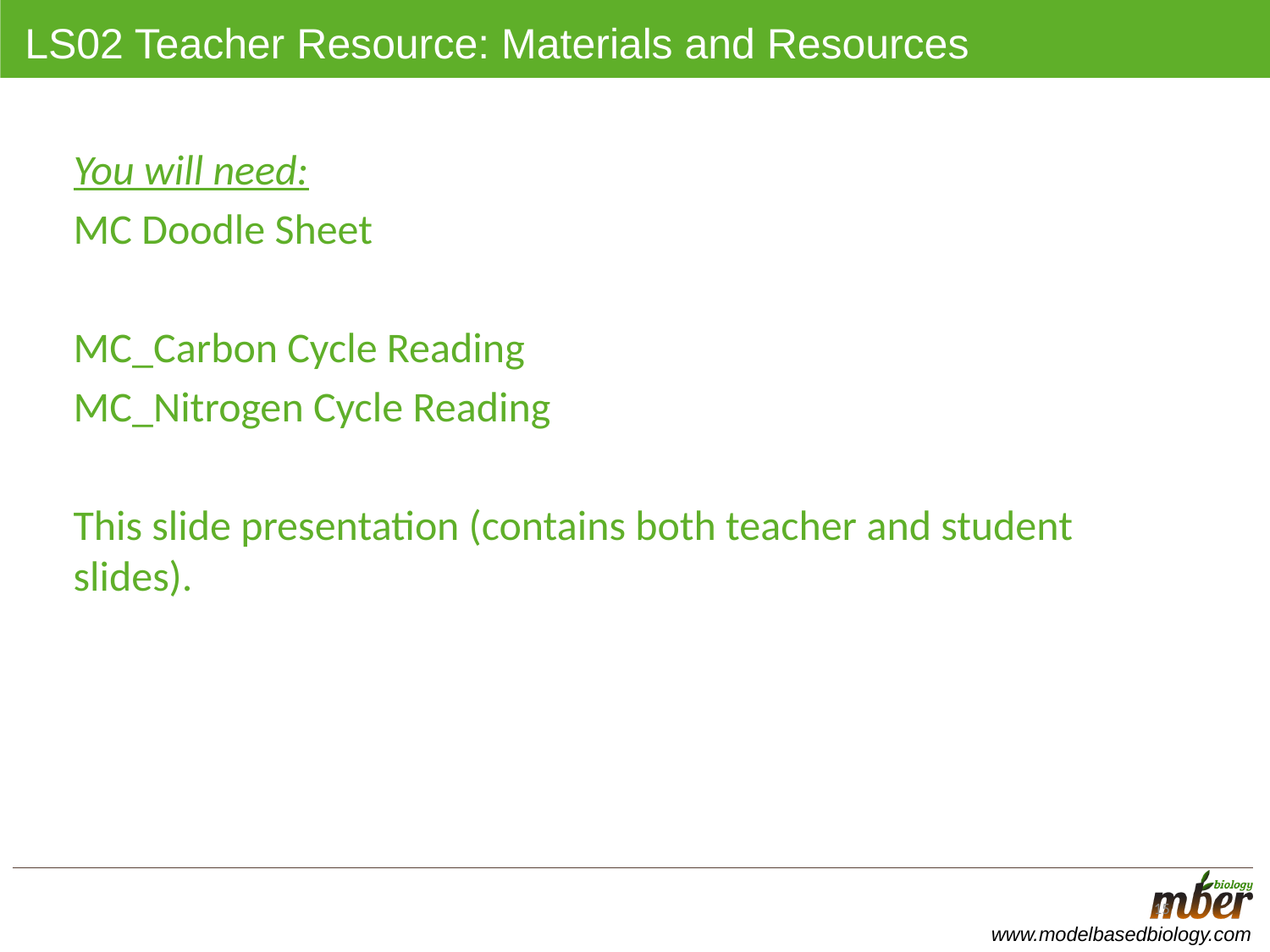

# LS02 Teacher Resource: Materials and Resources
You will need:
MC Doodle Sheet

MC_Carbon Cycle Reading
MC_Nitrogen Cycle Reading

This slide presentation (contains both teacher and student slides).

15